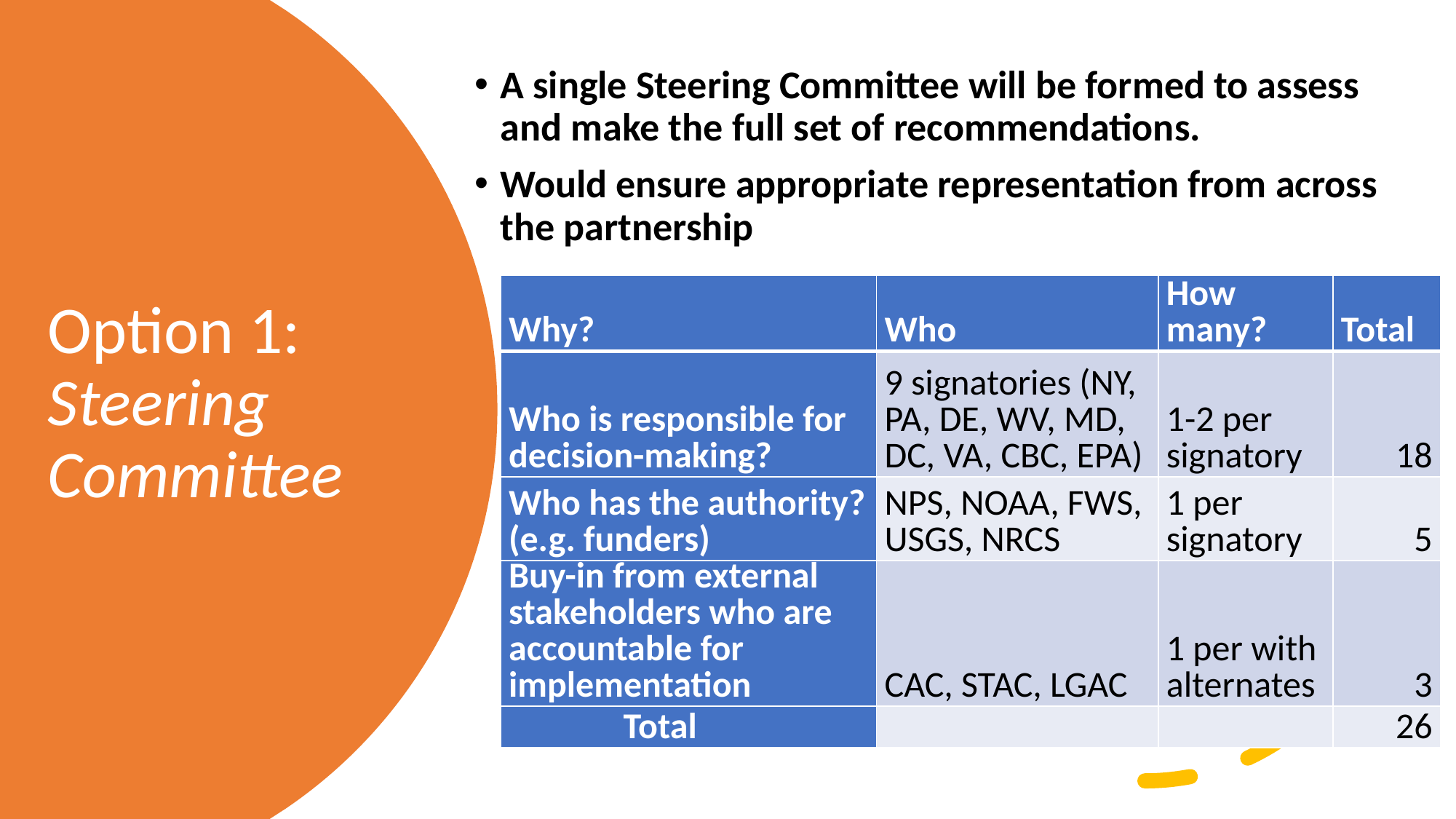

A single Steering Committee will be formed to assess and make the full set of recommendations.
Would ensure appropriate representation from across the partnership
# Option 1: Steering Committee
| Why? | Who | How many? | Total |
| --- | --- | --- | --- |
| Who is responsible for decision-making? | 9 signatories (NY, PA, DE, WV, MD, DC, VA, CBC, EPA) | 1-2 per signatory | 18 |
| Who has the authority? (e.g. funders) | NPS, NOAA, FWS, USGS, NRCS | 1 per signatory | 5 |
| Buy-in from external stakeholders who are accountable for implementation | CAC, STAC, LGAC | 1 per with alternates | 3 |
| Total |  |  | 26 |